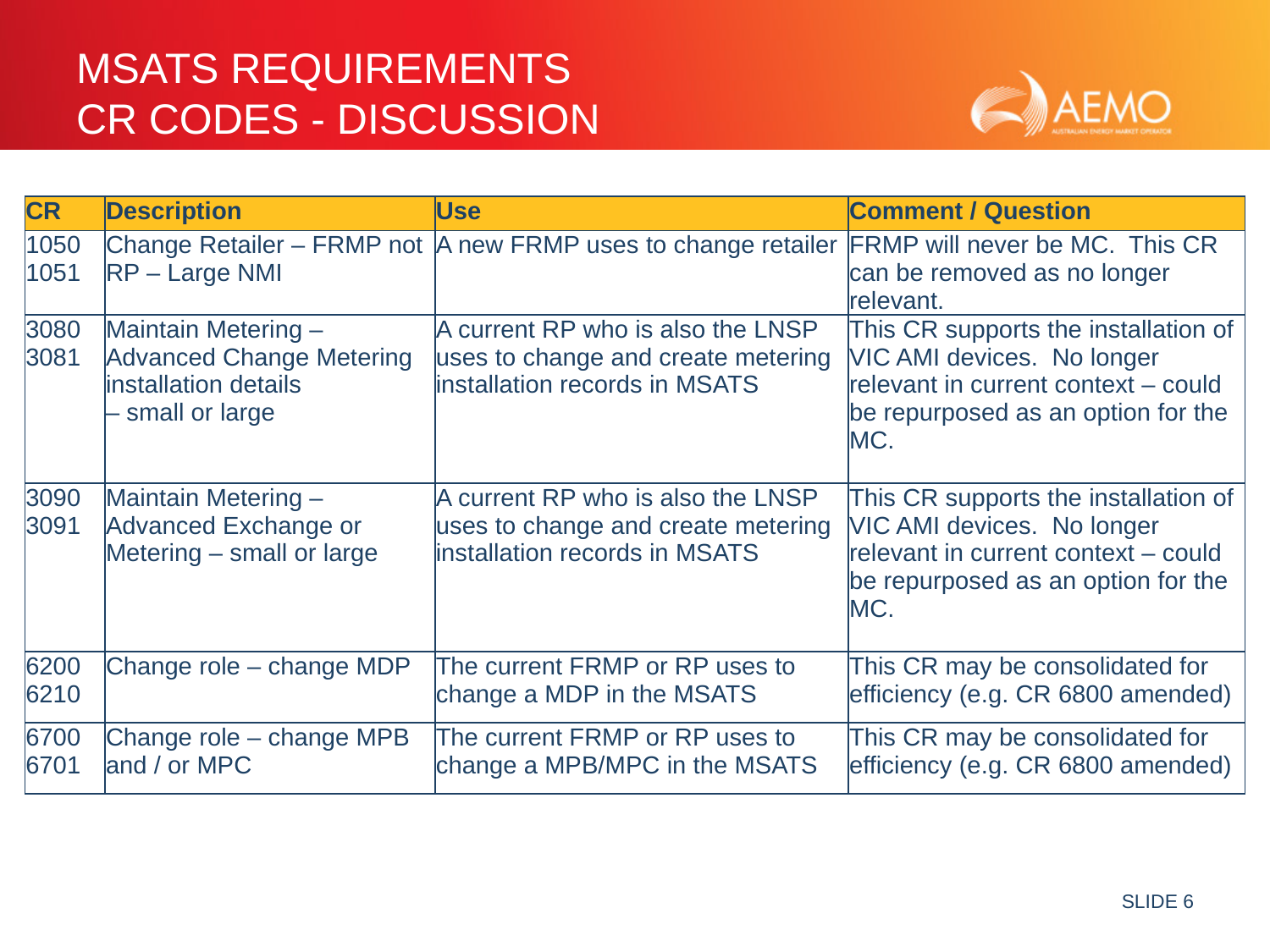

# MSATS Requirements CR Codes - discussion
| CR | Description | Use | Comment / Question |
| --- | --- | --- | --- |
| 1050 1051 | Change Retailer – FRMP not RP – Large NMI | A new FRMP uses to change retailer | FRMP will never be MC. This CR can be removed as no longer relevant. |
| 3080 3081 | Maintain Metering – Advanced Change Metering installation details – small or large | A current RP who is also the LNSP uses to change and create metering installation records in MSATS | This CR supports the installation of VIC AMI devices. No longer relevant in current context – could be repurposed as an option for the MC. |
| 3090 3091 | Maintain Metering – Advanced Exchange or Metering – small or large | A current RP who is also the LNSP uses to change and create metering installation records in MSATS | This CR supports the installation of VIC AMI devices. No longer relevant in current context – could be repurposed as an option for the MC. |
| 6200 6210 | Change role – change MDP | The current FRMP or RP uses to change a MDP in the MSATS | This CR may be consolidated for efficiency (e.g. CR 6800 amended) |
| 6700 6701 | Change role – change MPB and / or MPC | The current FRMP or RP uses to change a MPB/MPC in the MSATS | This CR may be consolidated for efficiency (e.g. CR 6800 amended) |